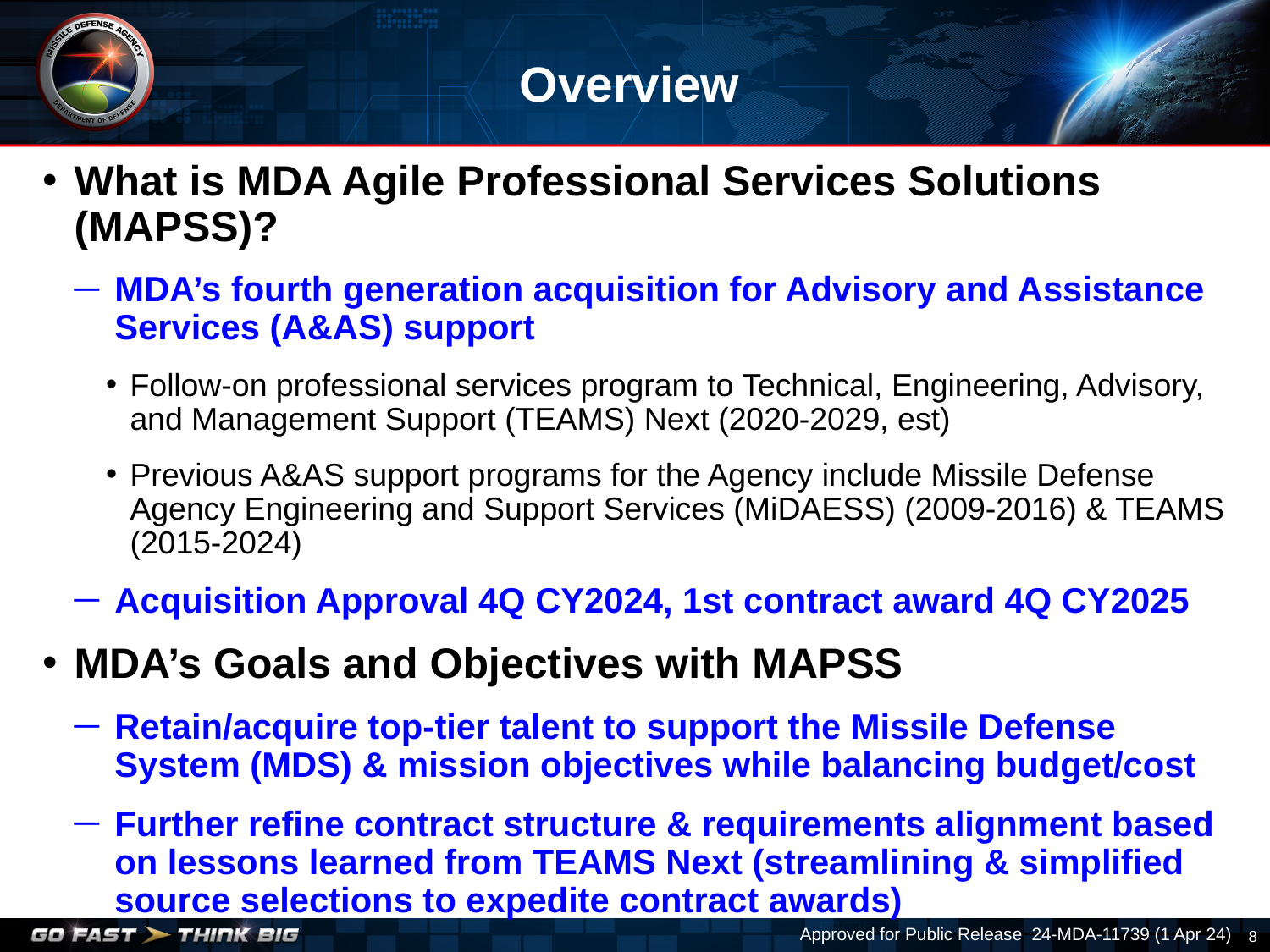

# Overview
What is MDA Agile Professional Services Solutions (MAPSS)?
MDA’s fourth generation acquisition for Advisory and Assistance Services (A&AS) support
Follow-on professional services program to Technical, Engineering, Advisory, and Management Support (TEAMS) Next (2020-2029, est)
Previous A&AS support programs for the Agency include Missile Defense Agency Engineering and Support Services (MiDAESS) (2009-2016) & TEAMS (2015-2024)
Acquisition Approval 4Q CY2024, 1st contract award 4Q CY2025
MDA’s Goals and Objectives with MAPSS
Retain/acquire top-tier talent to support the Missile Defense System (MDS) & mission objectives while balancing budget/cost
Further refine contract structure & requirements alignment based on lessons learned from TEAMS Next (streamlining & simplified source selections to expedite contract awards)
Approved for Public Release  24-MDA-11739 (1 Apr 24)
8